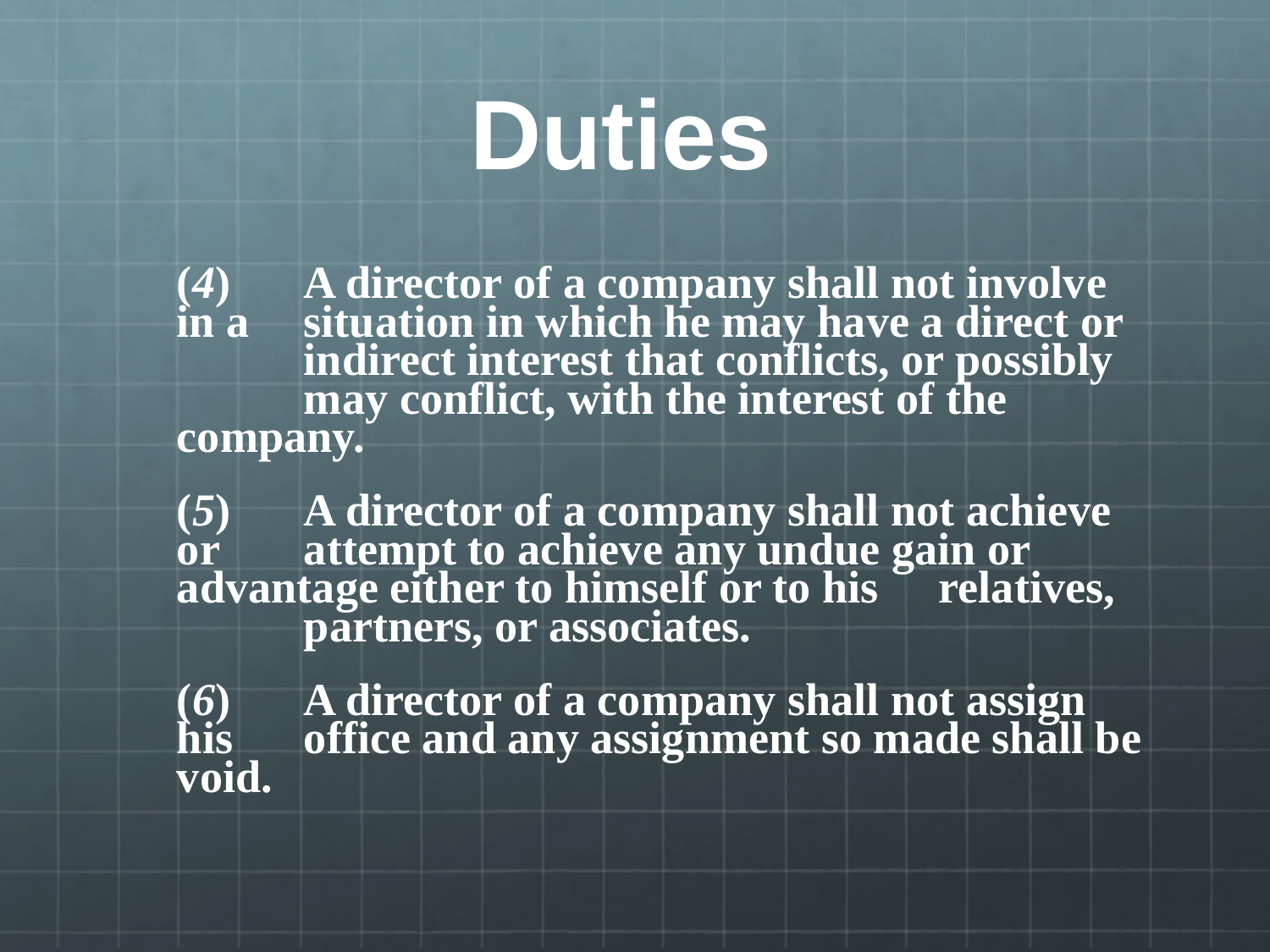

# Duties
	(4) 	A director of a company shall not involve in a 	situation in which he may have a direct or 	indirect interest that conflicts, or possibly 	may conflict, with the interest of the company.
	(5) 	A director of a company shall not achieve or 	attempt to achieve any undue gain or 	advantage either to himself or to his 	relatives, 	partners, or associates.
	(6)	A director of a company shall not assign his 	office and any assignment so made shall be void.